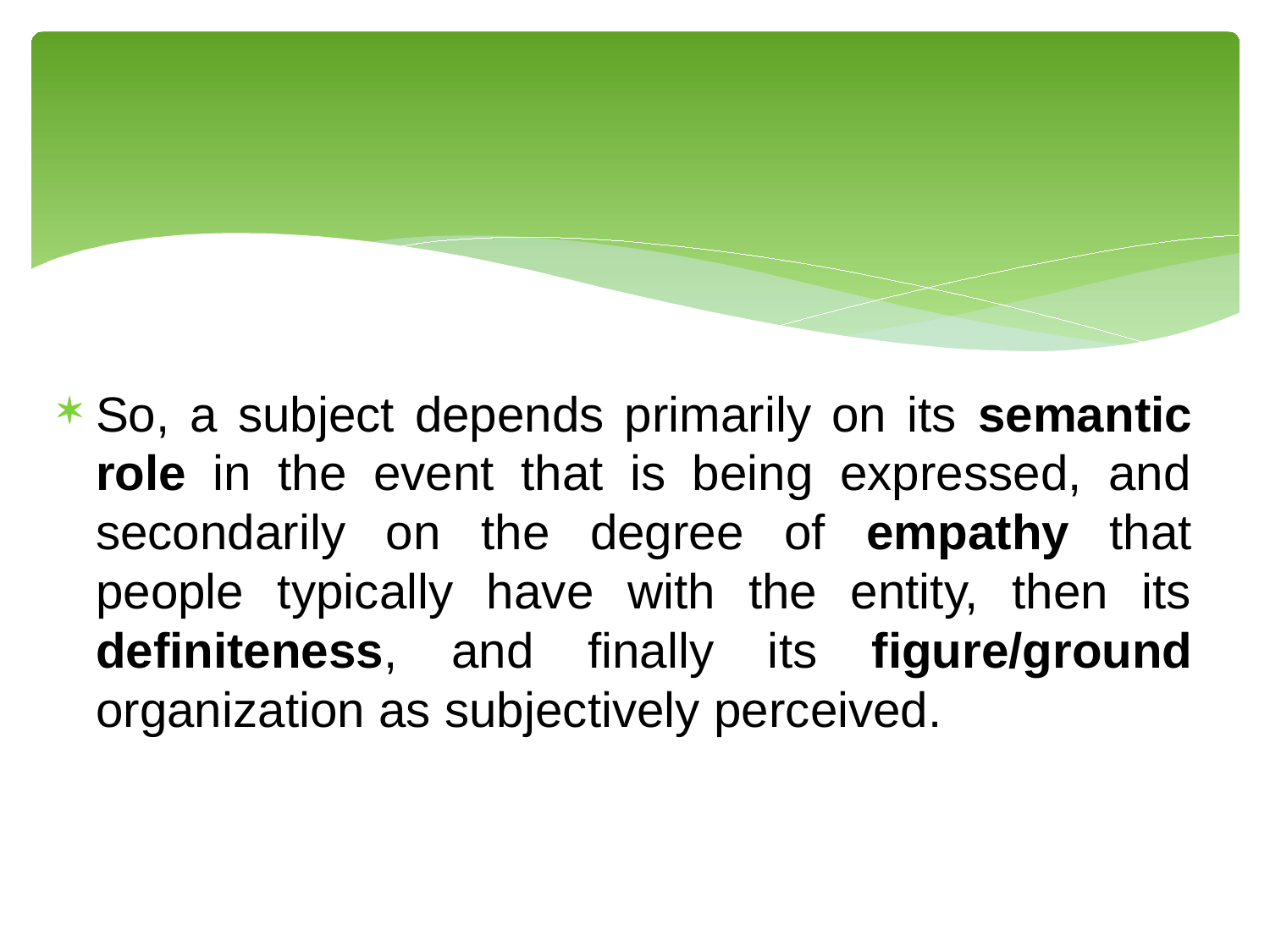

#
So, a subject depends primarily on its semantic role in the event that is being expressed, and secondarily on the degree of empathy that people typically have with the entity, then its definiteness, and finally its figure/ground organization as subjectively perceived.